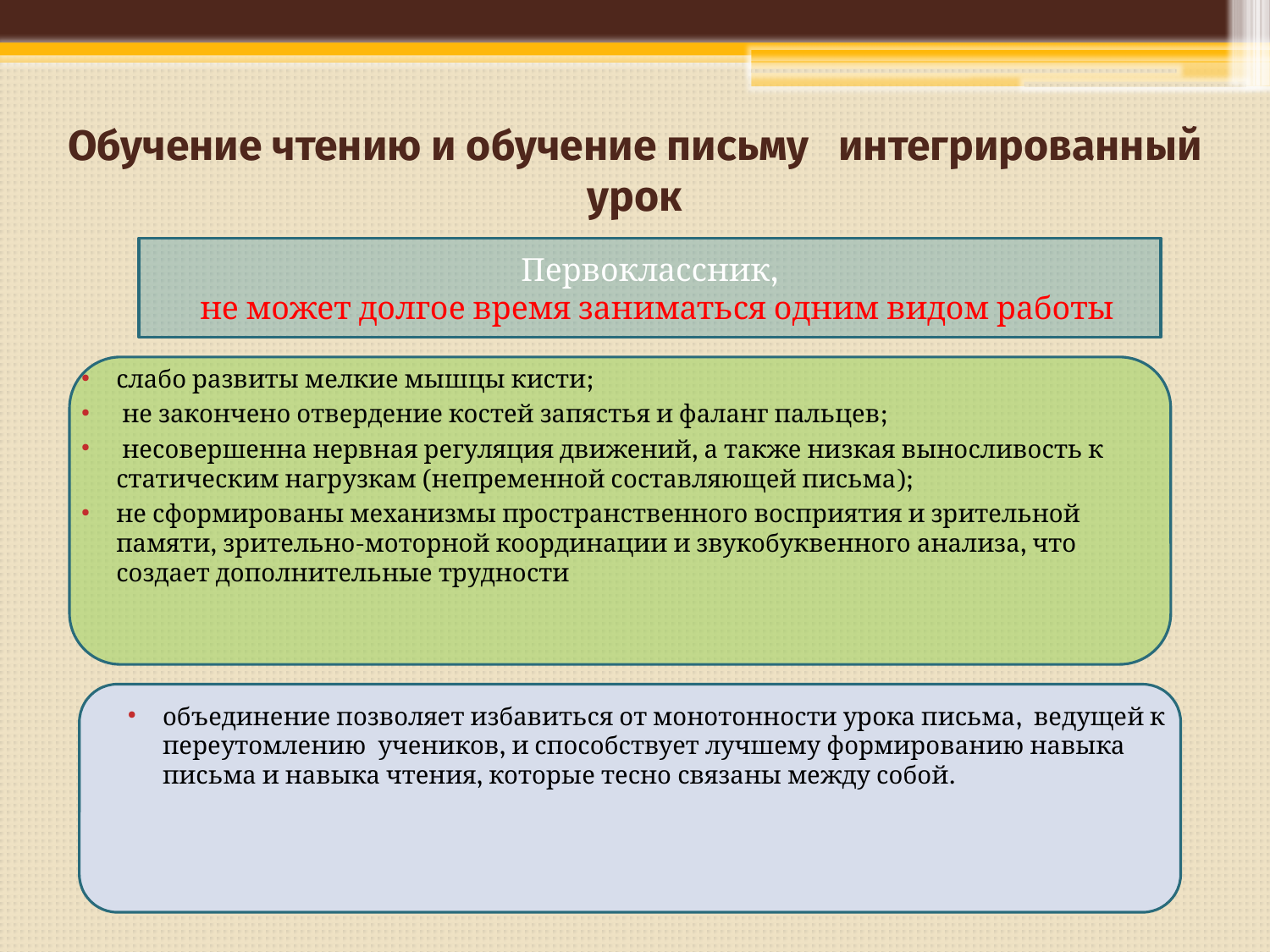

# Обучение чтению и обучение письму   интегрированный урок
Первоклассник,
  не может долгое время заниматься одним видом работы
слабо развиты мелкие мышцы кисти;
 не закончено отвердение костей запястья и фаланг пальцев;
 несовершенна нервная регуляция движений, а также низкая выносливость к статическим нагрузкам (непременной составляющей письма);
не сформированы механизмы пространственного восприятия и зрительной памяти, зрительно-моторной координации и звукобуквенного анализа, что создает дополнительные трудности

объединение позволяет избавиться от монотонности урока письма,  ведущей к переутомлению  учеников, и способствует лучшему формированию навыка письма и навыка чтения, которые тесно связаны между собой.